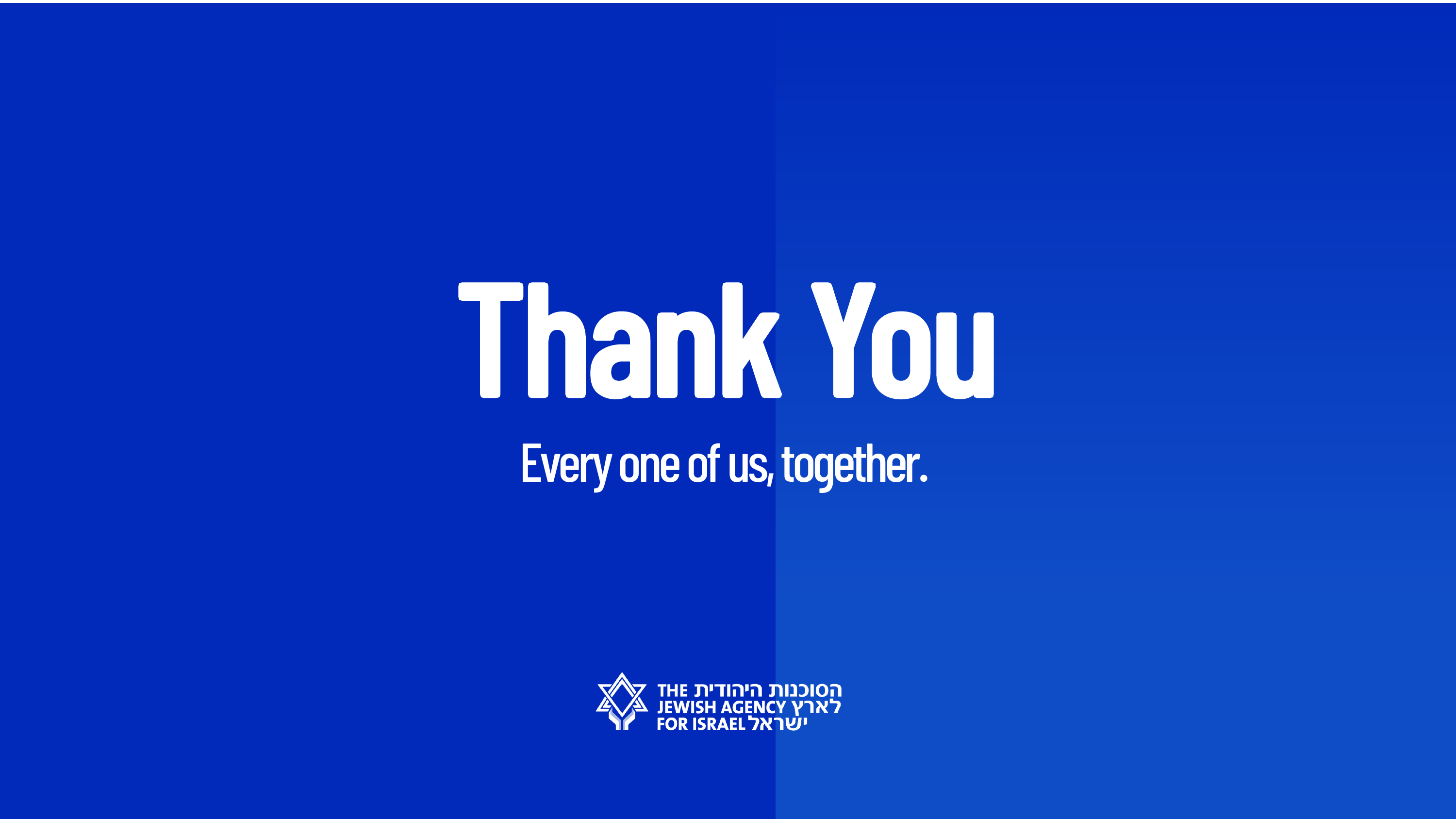

Thank You
Every one of us, together.